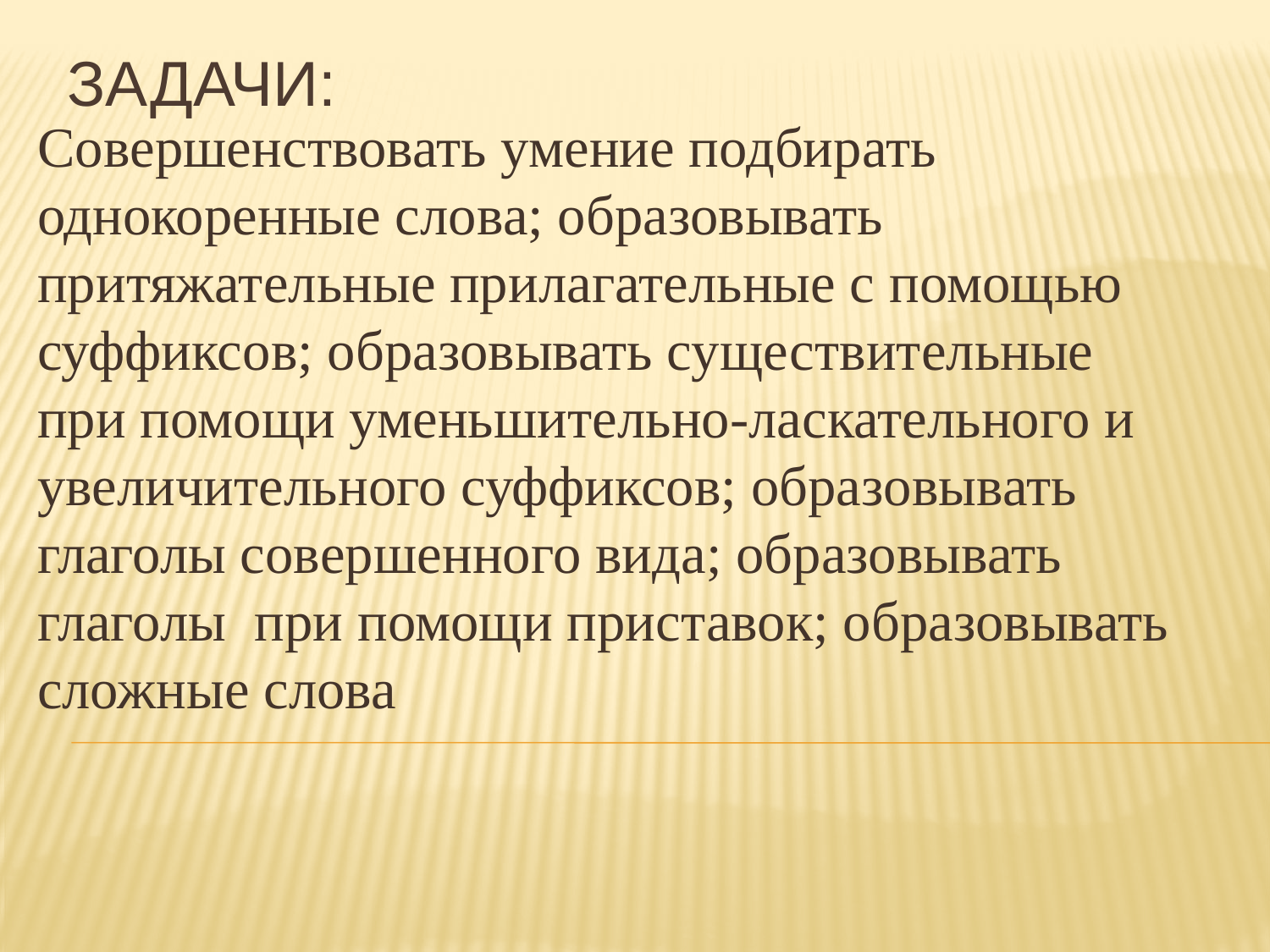

# Задачи:
Совершенствовать умение подбирать однокоренные слова; образовывать притяжательные прилагательные с помощью суффиксов; образовывать существительные при помощи уменьшительно-ласкательного и увеличительного суффиксов; образовывать глаголы совершенного вида; образовывать глаголы  при помощи приставок; образовывать сложные слова